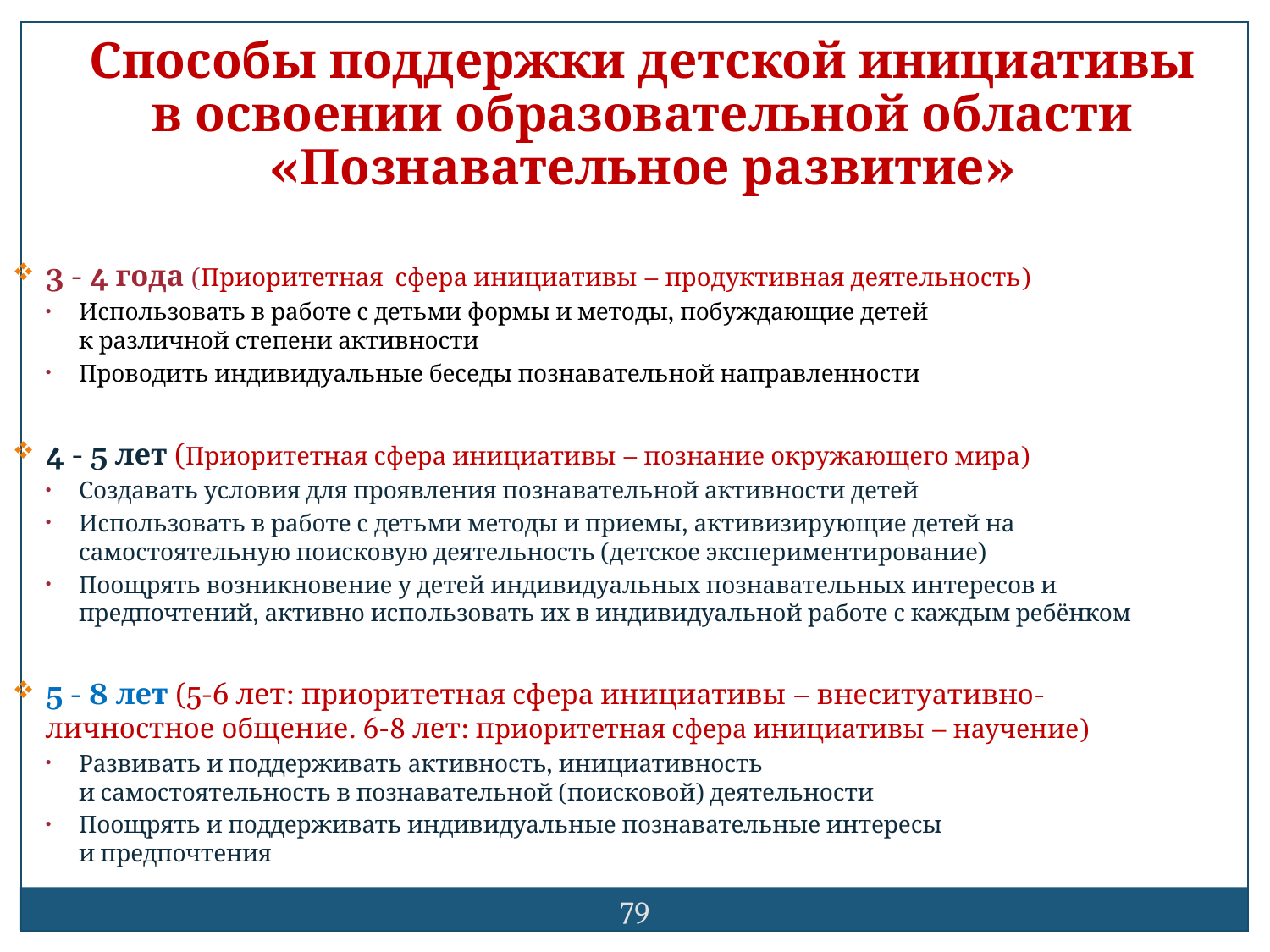

Способы поддержки детской инициативы
в освоении образовательной области «Познавательное развитие»
3 - 4 года (Приоритетная  сфера инициативы – продуктивная деятельность)
Использовать в работе с детьми формы и методы, побуждающие детей
к различной степени активности
Проводить индивидуальные беседы познавательной направленности

4 - 5 лет (Приоритетная сфера инициативы – познание окружающего мира)
Создавать условия для проявления познавательной активности детей
Использовать в работе с детьми методы и приемы, активизирующие детей на самостоятельную поисковую деятельность (детское экспериментирование)
Поощрять возникновение у детей индивидуальных познавательных интересов и предпочтений, активно использовать их в индивидуальной работе с каждым ребёнком

5 - 8 лет (5-6 лет: приоритетная сфера инициативы – внеситуативно-личностное общение. 6-8 лет: приоритетная сфера инициативы – научение)
Развивать и поддерживать активность, инициативность
и самостоятельность в познавательной (поисковой) деятельности
Поощрять и поддерживать индивидуальные познавательные интересы
и предпочтения
79